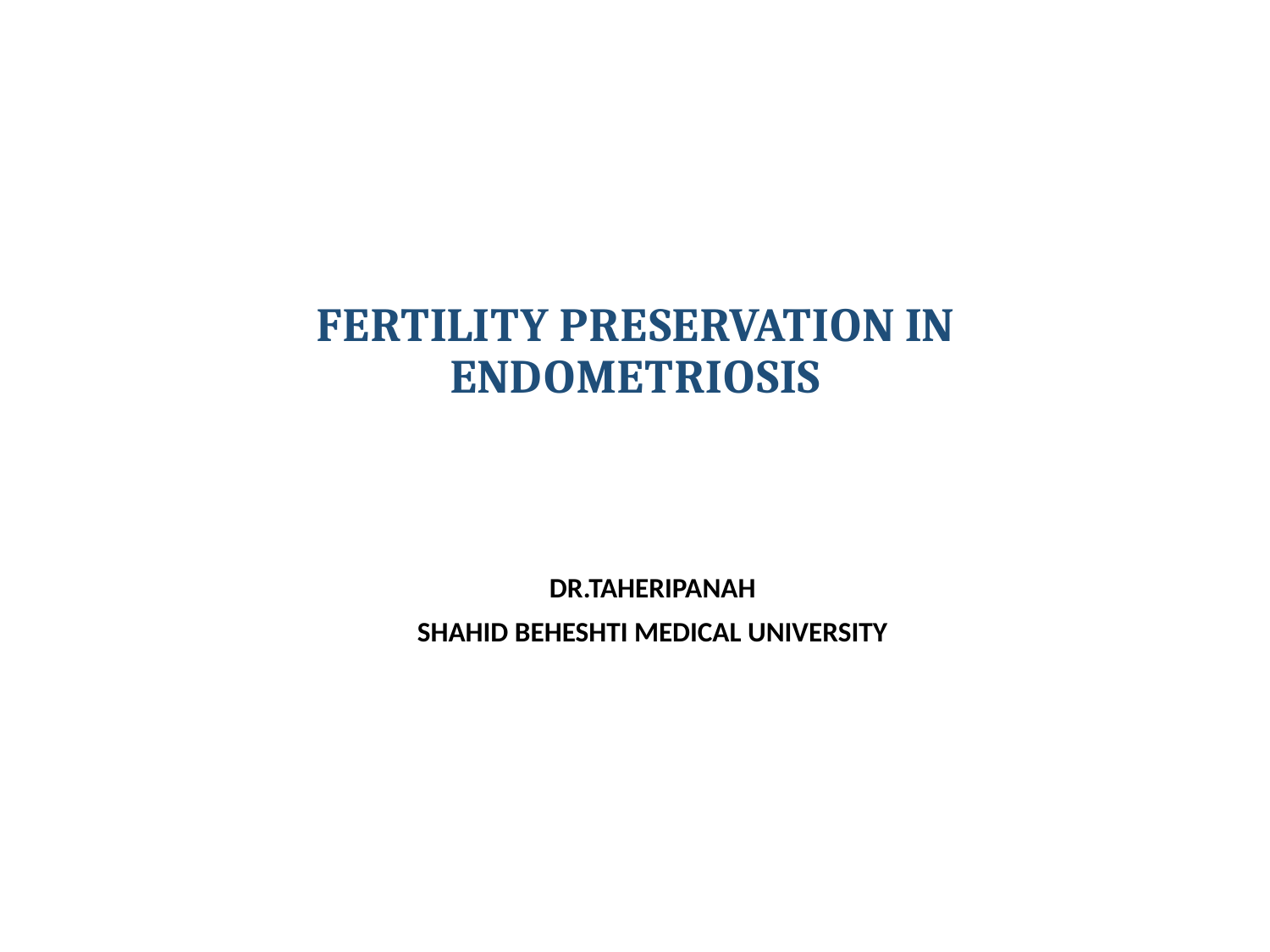

# FERTILITY PRESERVATION IN ENDOMETRIOSIS
DR.TAHERIPANAH
SHAHID BEHESHTI MEDICAL UNIVERSITY